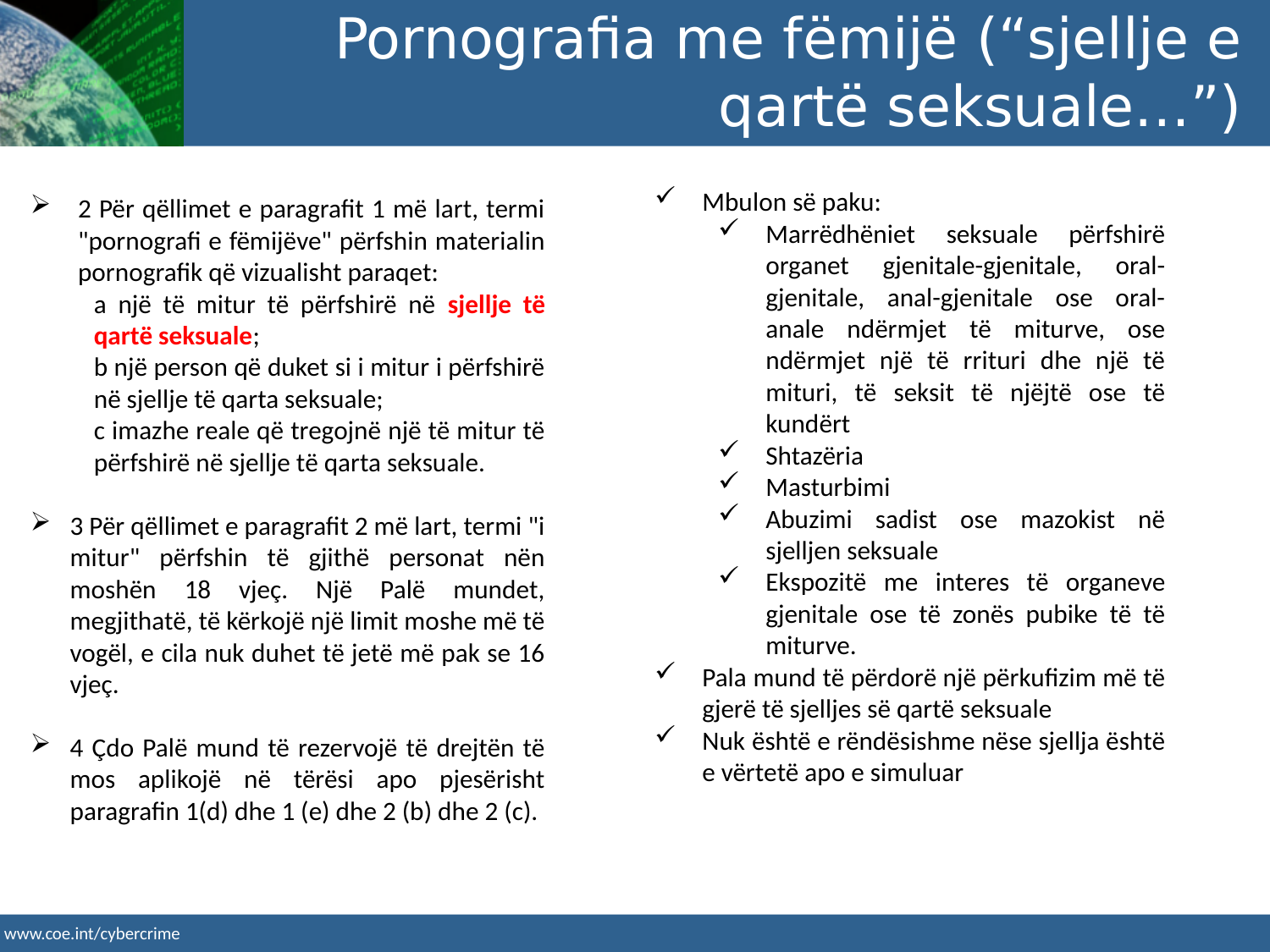

Pornografia me fëmijë (“sjellje e qartë seksuale…”)
Mbulon së paku:
Marrëdhëniet seksuale përfshirë organet gjenitale-gjenitale, oral-gjenitale, anal-gjenitale ose oral-anale ndërmjet të miturve, ose ndërmjet një të rrituri dhe një të mituri, të seksit të njëjtë ose të kundërt
Shtazëria
Masturbimi
Abuzimi sadist ose mazokist në sjelljen seksuale
Ekspozitë me interes të organeve gjenitale ose të zonës pubike të të miturve.
Pala mund të përdorë një përkufizim më të gjerë të sjelljes së qartë seksuale
Nuk është e rëndësishme nëse sjellja është e vërtetë apo e simuluar
2 Për qëllimet e paragrafit 1 më lart, termi "pornografi e fëmijëve" përfshin materialin pornografik që vizualisht paraqet:
a një të mitur të përfshirë në sjellje të qartë seksuale;
b një person që duket si i mitur i përfshirë në sjellje të qarta seksuale;
c imazhe reale që tregojnë një të mitur të përfshirë në sjellje të qarta seksuale.

3 Për qëllimet e paragrafit 2 më lart, termi "i mitur" përfshin të gjithë personat nën moshën 18 vjeç. Një Palë mundet, megjithatë, të kërkojë një limit moshe më të vogël, e cila nuk duhet të jetë më pak se 16 vjeç.

4 Çdo Palë mund të rezervojë të drejtën të mos aplikojë në tërësi apo pjesërisht paragrafin 1(d) dhe 1 (e) dhe 2 (b) dhe 2 (c).